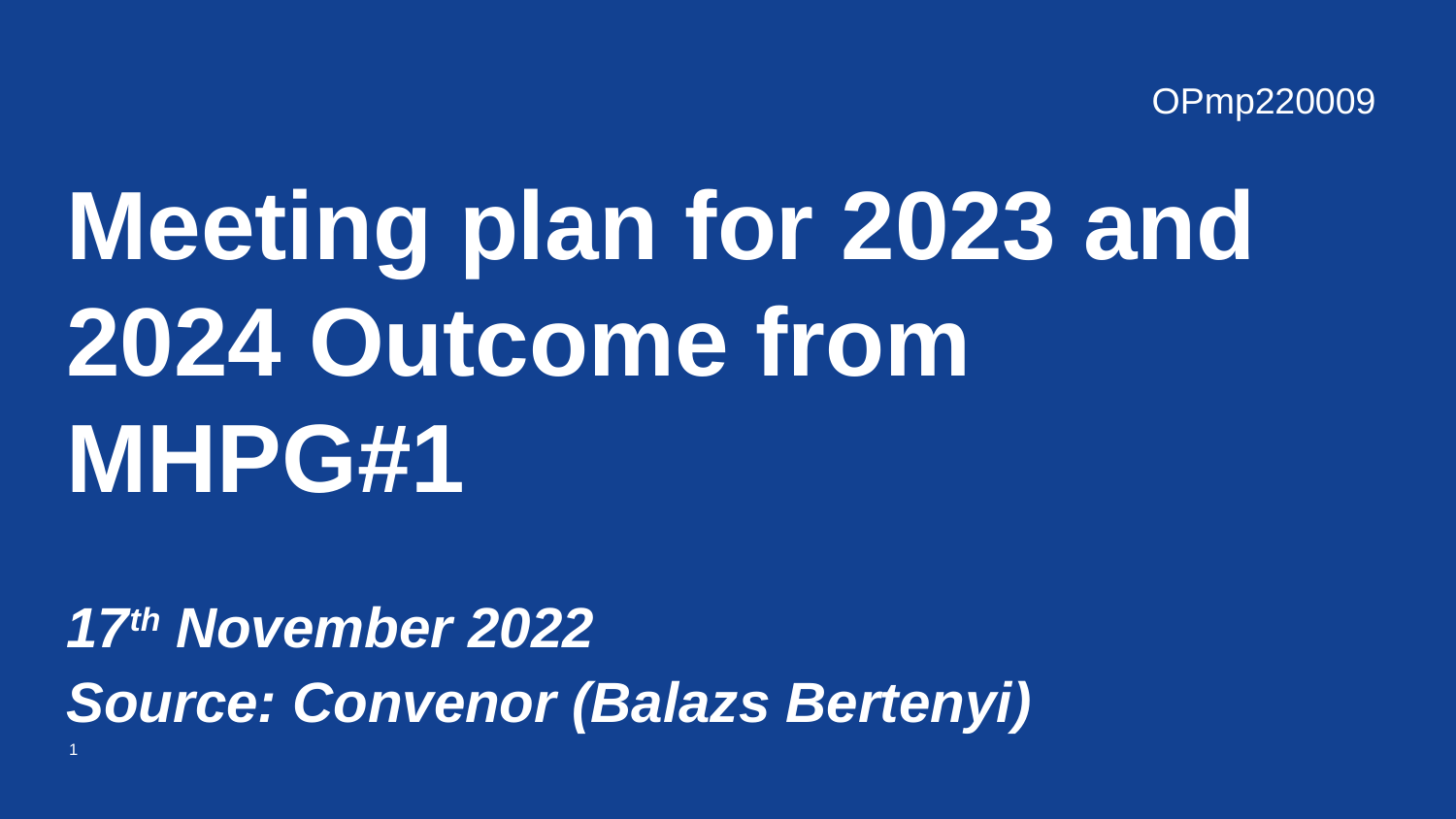

OPmp220009
Meeting plan for 2023 and 2024 Outcome from MHPG#1

17th November 2022
Source: Convenor (Balazs Bertenyi)